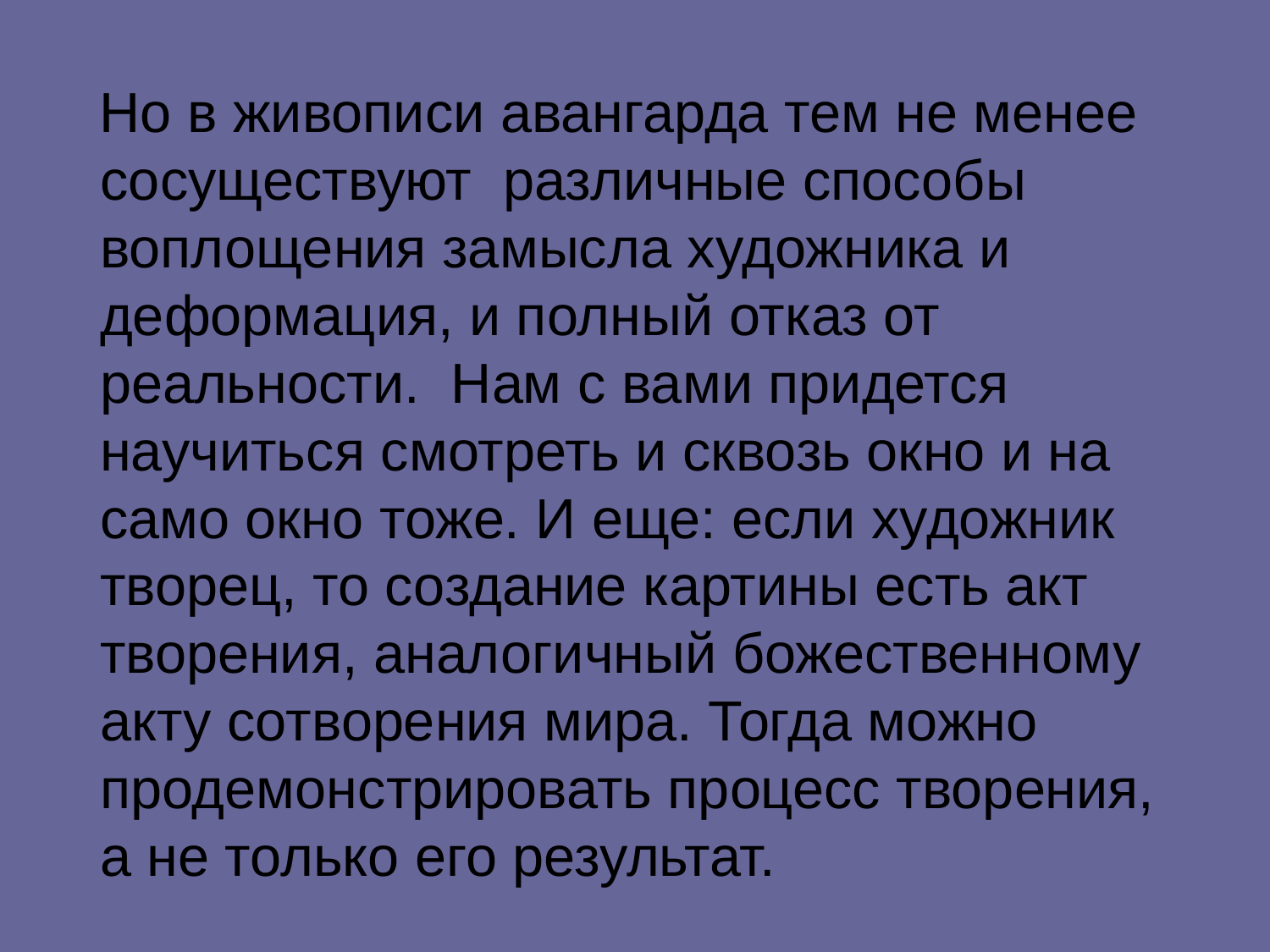

Но в живописи авангарда тем не менее сосуществуют  различные способы воплощения замысла художника и деформация, и полный отказ от реальности.  Нам с вами придется научиться смотреть и сквозь окно и на само окно тоже. И еще: если художник творец, то создание картины есть акт творения, аналогичный божественному акту сотворения мира. Тогда можно продемонстрировать процесс творения, а не только его результат.